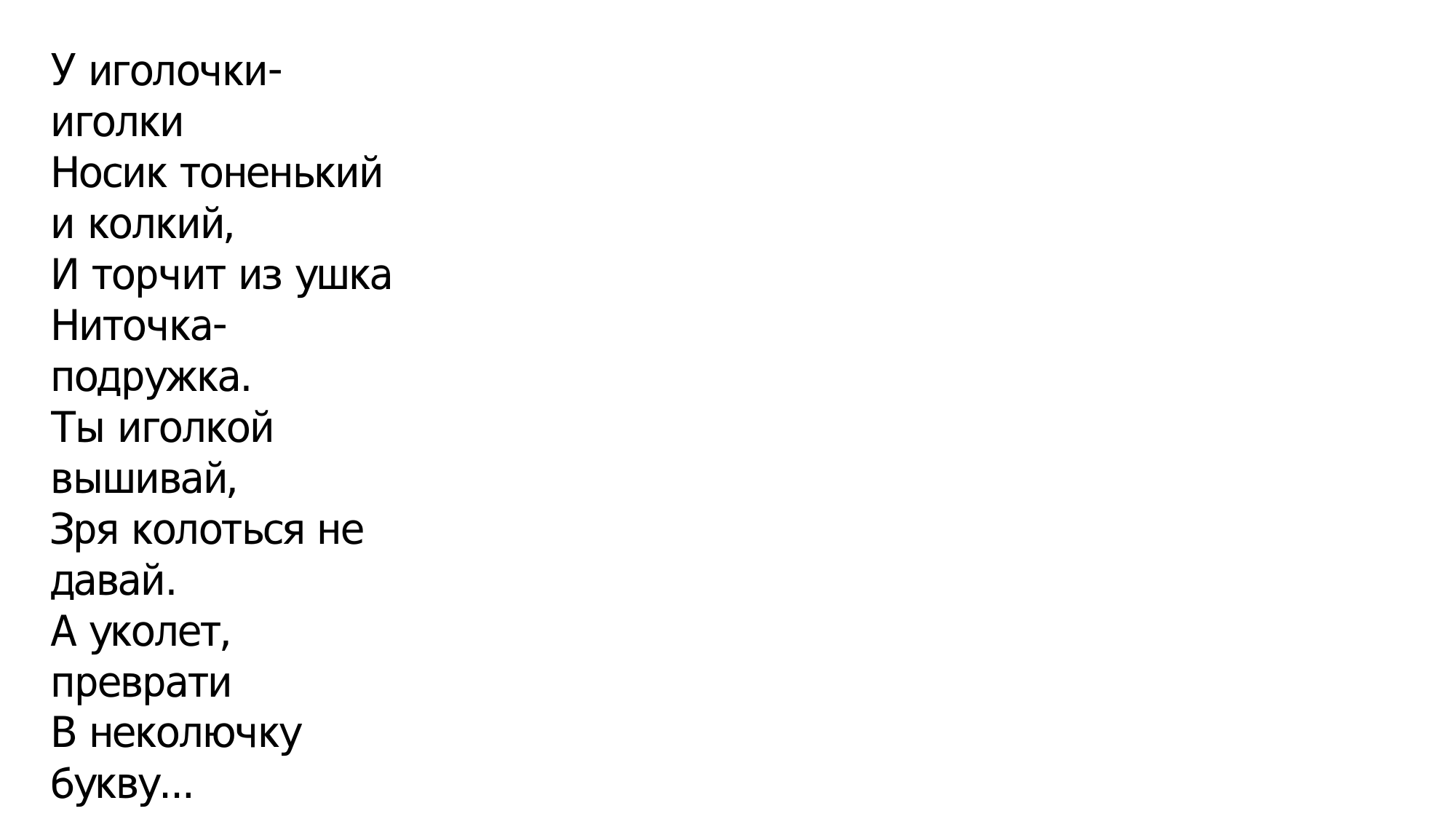

У иголочки-иголки
Носик тоненький и колкий,
И торчит из ушка
Ниточка-подружка.
Ты иголкой вышивай,
Зря колоться не давай.
А уколет, преврати
В неколючку букву…